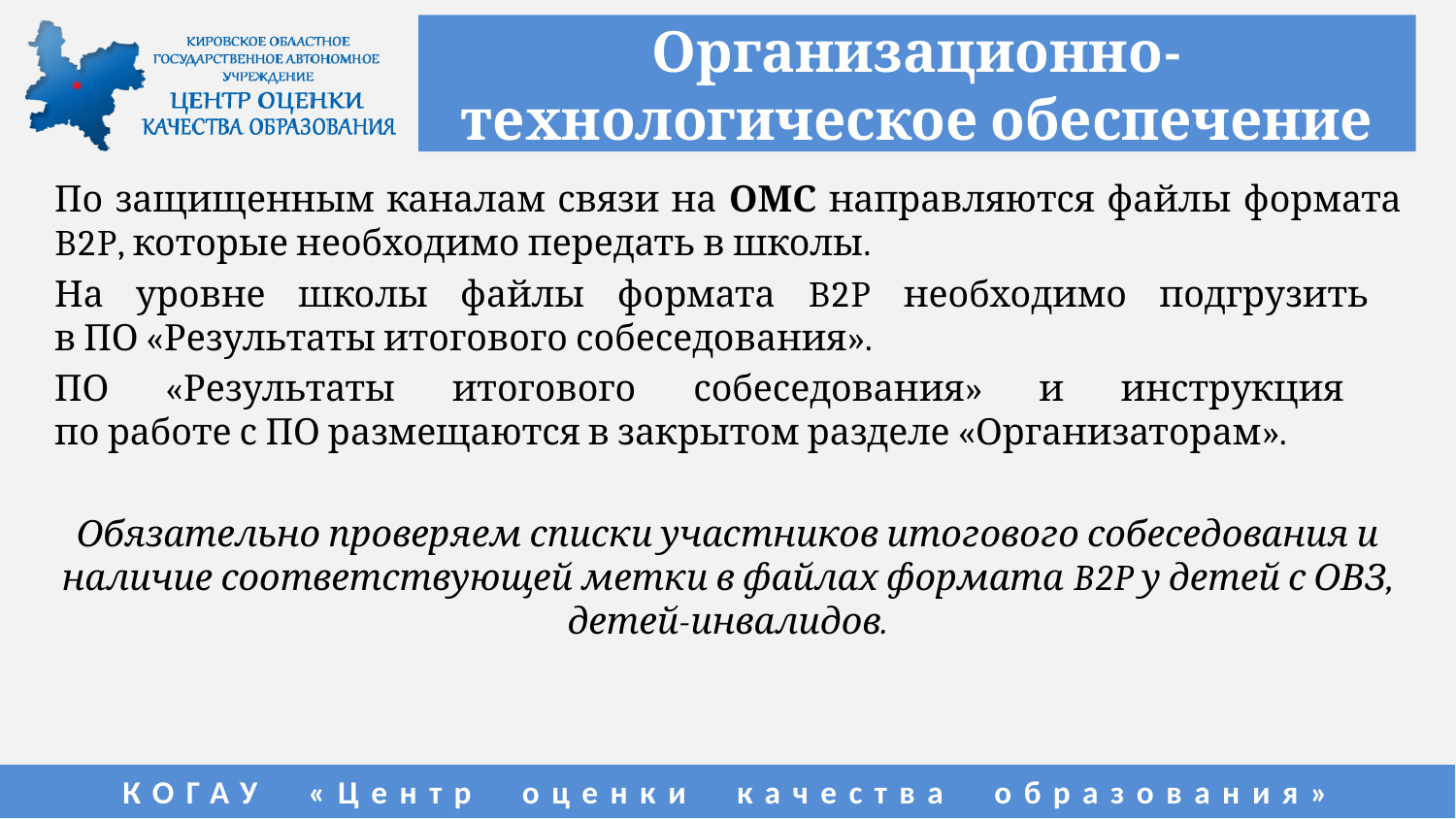

# Организационно-технологическое обеспечение
По защищенным каналам связи на ОМС направляются файлы формата B2P, которые необходимо передать в школы.
На уровне школы файлы формата B2P необходимо подгрузить
в ПО «Результаты итогового собеседования».
ПО «Результаты итогового собеседования» и инструкция
по работе с ПО размещаются в закрытом разделе «Организаторам».

Обязательно проверяем списки участников итогового собеседования и наличие соответствующей метки в файлах формата B2P у детей с ОВЗ, детей-инвалидов.